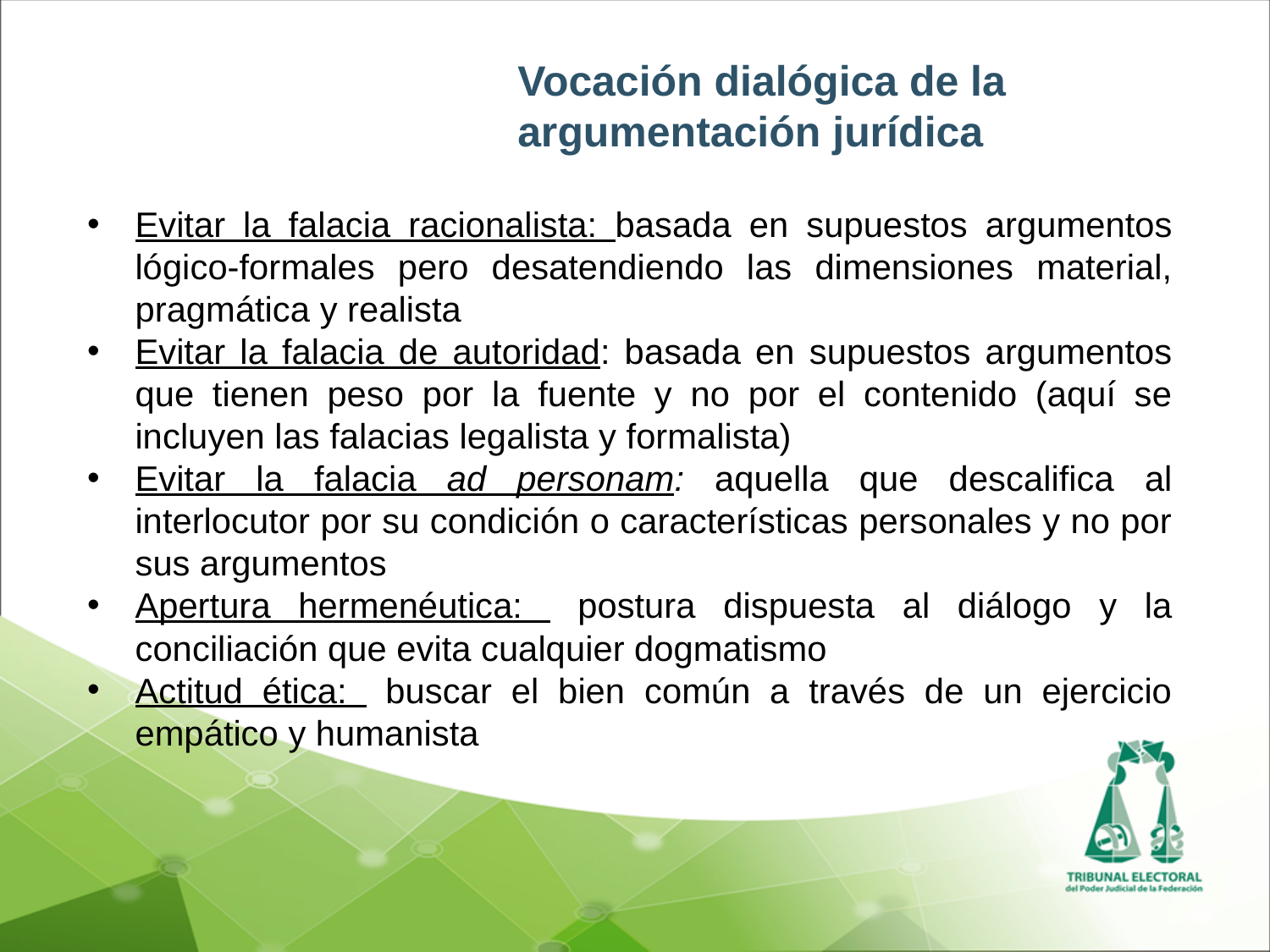

Vocación dialógica de la argumentación jurídica
Evitar la falacia racionalista: basada en supuestos argumentos lógico-formales pero desatendiendo las dimensiones material, pragmática y realista
Evitar la falacia de autoridad: basada en supuestos argumentos que tienen peso por la fuente y no por el contenido (aquí se incluyen las falacias legalista y formalista)
Evitar la falacia ad personam: aquella que descalifica al interlocutor por su condición o características personales y no por sus argumentos
Apertura hermenéutica:  postura dispuesta al diálogo y la conciliación que evita cualquier dogmatismo
Actitud ética:  buscar el bien común a través de un ejercicio empático y humanista